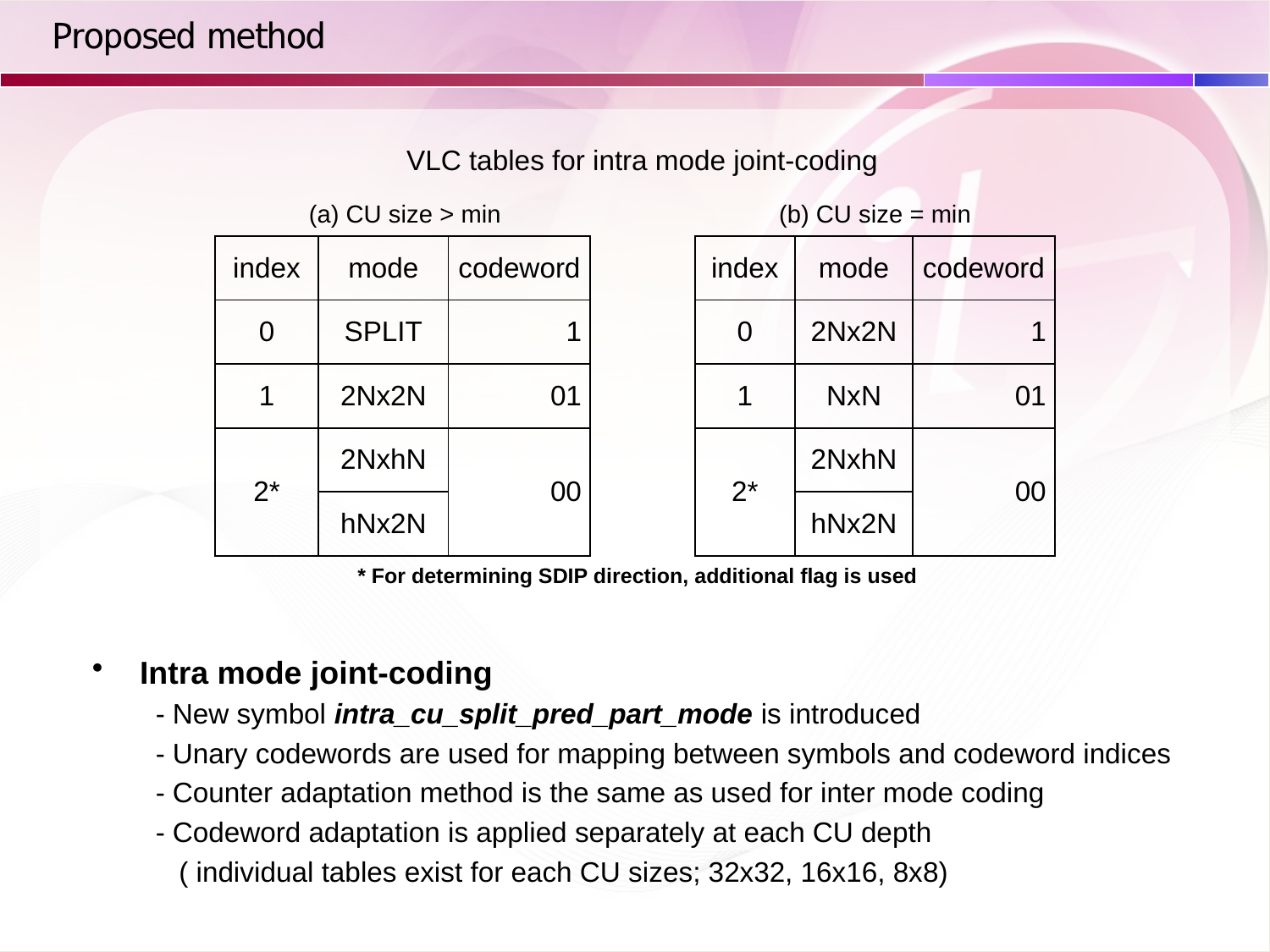

# Proposed method
VLC tables for intra mode joint-coding
(a) CU size > min
(b) CU size = min
| index | mode | codeword |  | index | mode | codeword |
| --- | --- | --- | --- | --- | --- | --- |
| 0 | SPLIT | 1 |  | 0 | 2Nx2N | 1 |
| 1 | 2Nx2N | 01 |  | 1 | NxN | 01 |
| 2\* | 2NxhN | 00 |  | 2\* | 2NxhN | 00 |
|  | hNx2N |  |  |  | hNx2N |  |

* For determining SDIP direction, additional flag is used
Intra mode joint-coding
- New symbol intra_cu_split_pred_part_mode is introduced
- Unary codewords are used for mapping between symbols and codeword indices
- Counter adaptation method is the same as used for inter mode coding
- Codeword adaptation is applied separately at each CU depth
   ( individual tables exist for each CU sizes; 32x32, 16x16, 8x8)